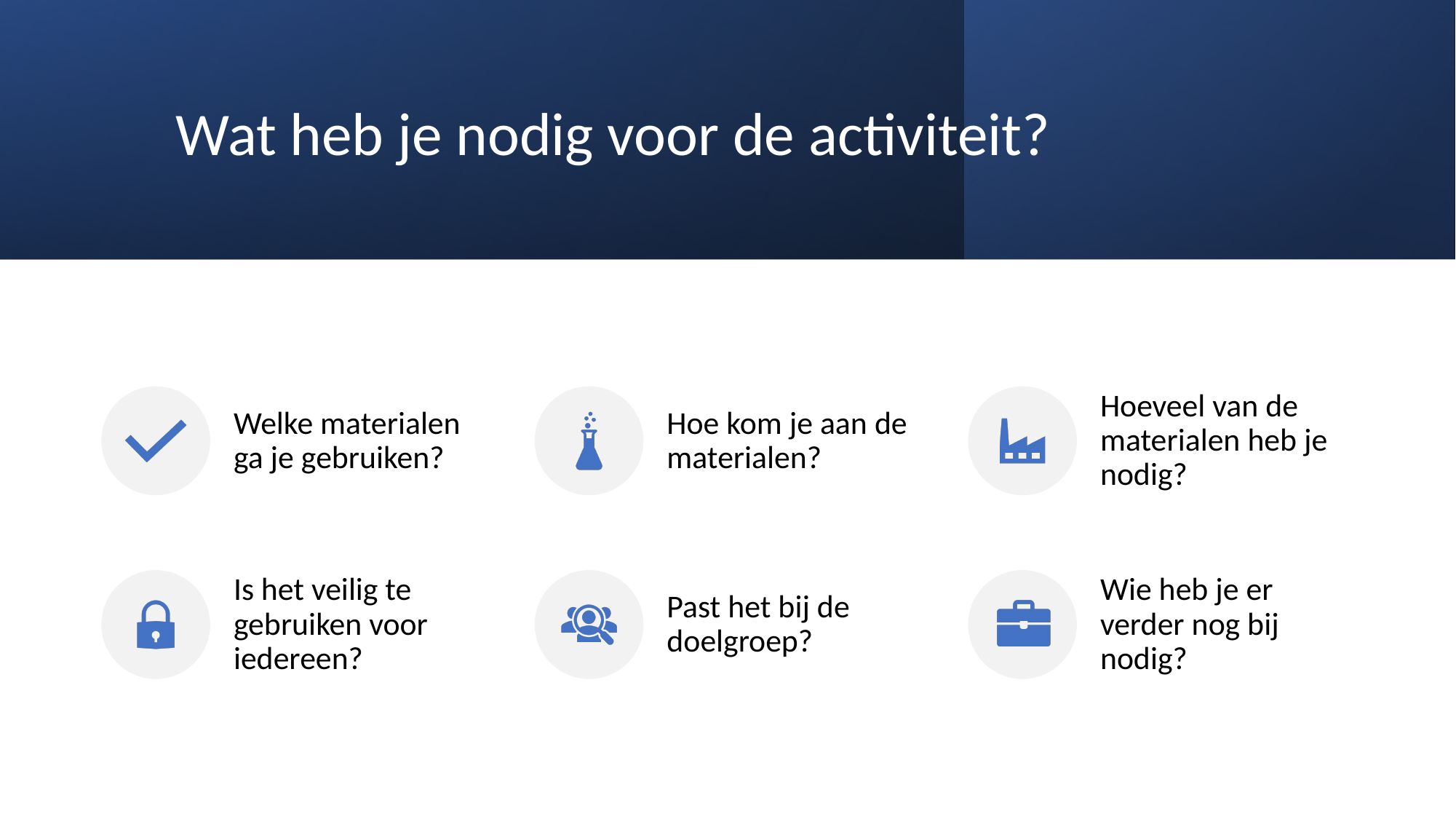

# Wat heb je nodig voor de activiteit?
Welke materialen ga je gebruiken?
Hoe kom je aan de materialen?
Hoeveel van de materialen heb je nodig?
Is het veilig te gebruiken voor iedereen?
Past het bij de doelgroep?
Wie heb je er verder nog bij nodig?